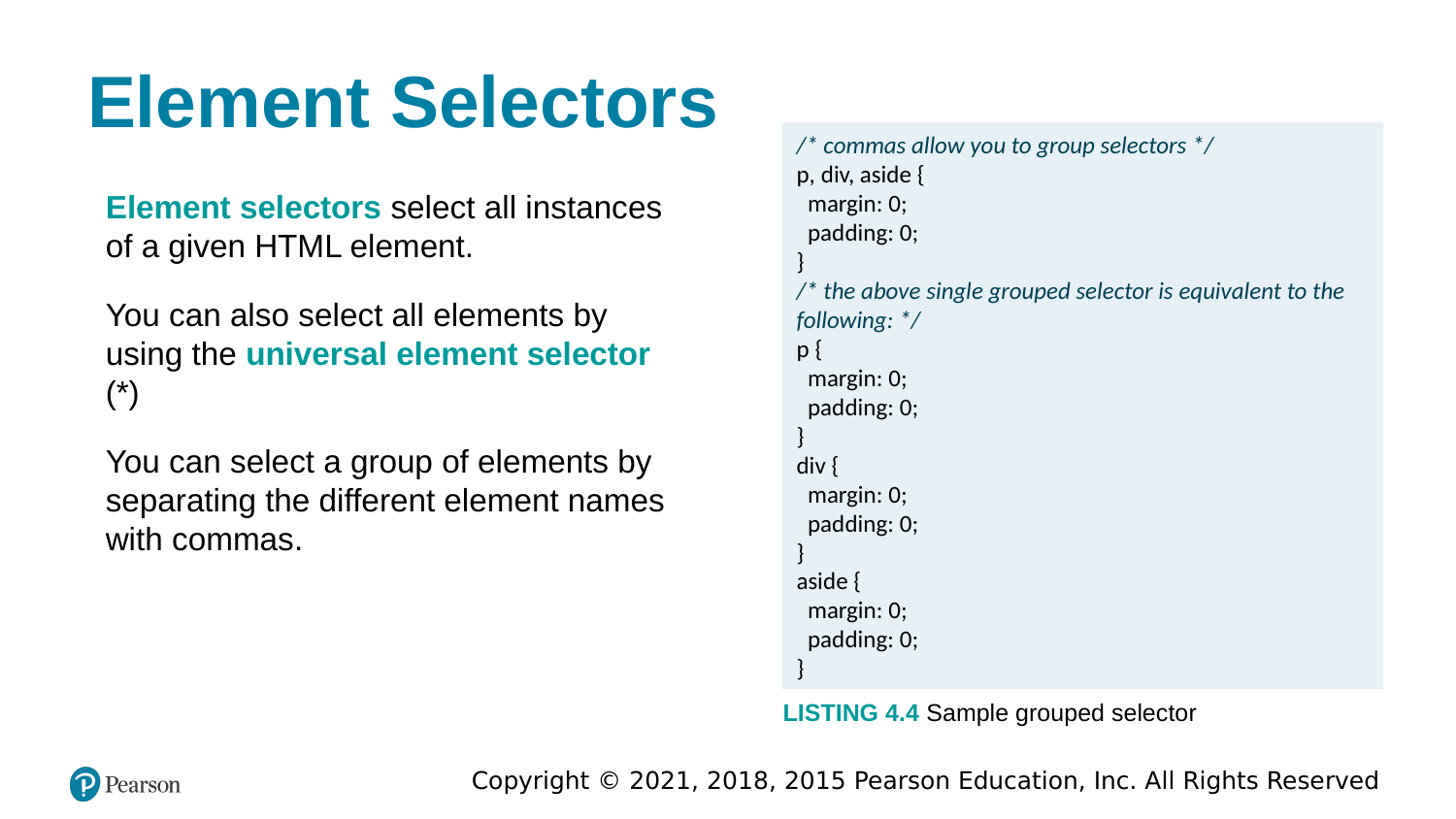

# Element Selectors
/* commas allow you to group selectors */
p, div, aside {
  margin: 0;
  padding: 0;
}
/* the above single grouped selector is equivalent to the
following: */
p {
  margin: 0;
  padding: 0;
}
div {
  margin: 0;
  padding: 0;
}
aside {
  margin: 0;
  padding: 0;
}
Element selectors select all instances of a given HTML element.
You can also select all elements by using the universal element selector (*)
You can select a group of elements by separating the different element names with commas.
LISTING 4.4 Sample grouped selector